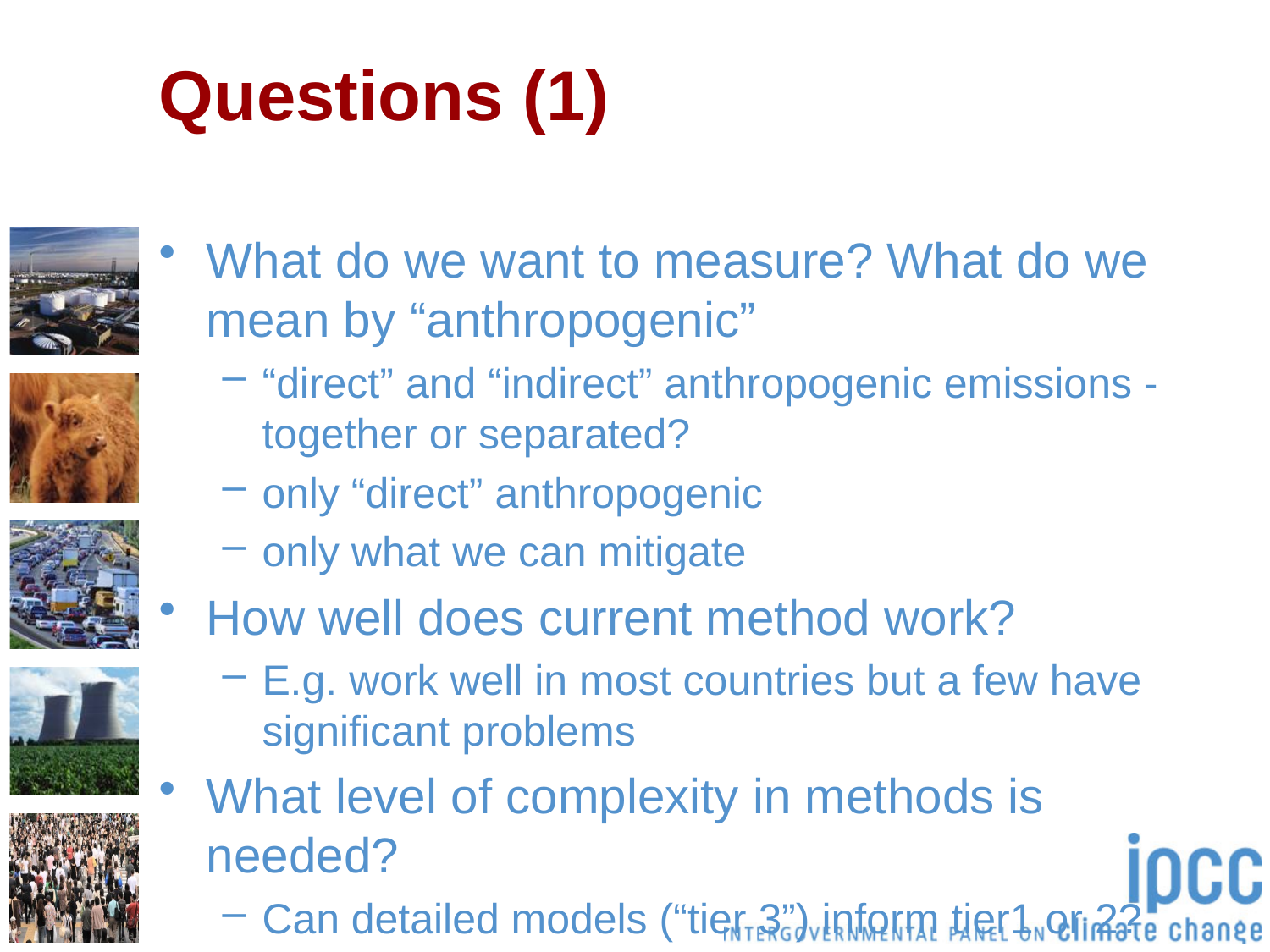

# Questions (1)
What do we want to measure? What do we mean by “anthropogenic”
“direct” and “indirect” anthropogenic emissions - together or separated?
only “direct” anthropogenic
only what we can mitigate
How well does current method work?
E.g. work well in most countries but a few have significant problems
What level of complexity in methods is needed?
Can detailed models (“tier 3”) inform tier1 or 2?